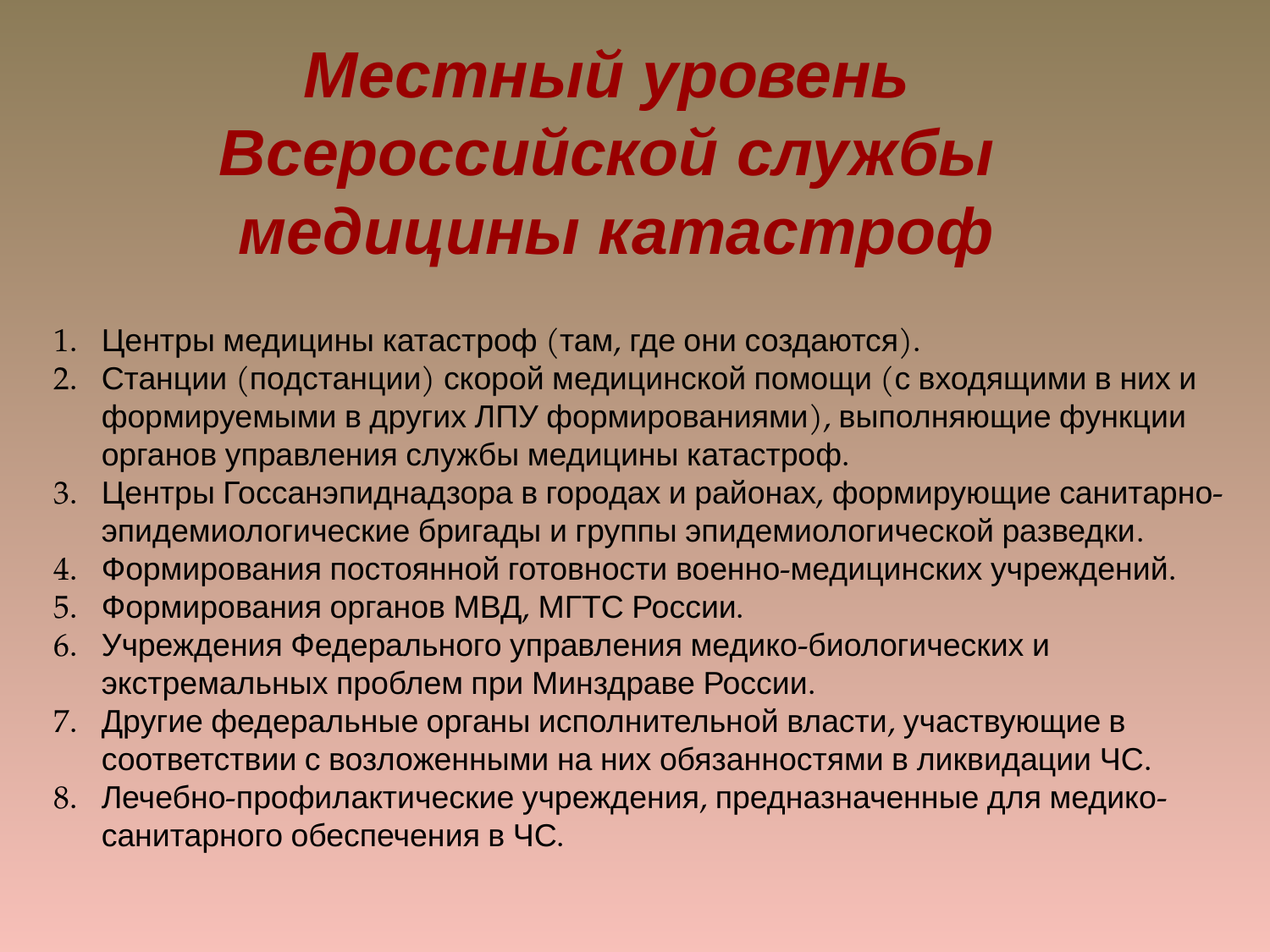

Местный уровень
Всероссийской службы
медицины катастроф
Центры медицины катастроф (там, где они создаются).
Станции (подстанции) скорой медицинской помощи (с входящими в них и формируемыми в других ЛПУ формированиями), выполняющие функции органов управления службы медицины катастроф.
Центры Госсанэпиднадзора в городах и районах, формирующие санитарно-эпидемиологические бригады и группы эпидемиологической разведки.
Формирования постоянной готовности военно-медицинских учреждений.
Формирования органов МВД, МГТС России.
Учреждения Федерального управления медико-биологических и экстремальных проблем при Минздраве России.
Другие федеральные органы исполнительной власти, участвующие в соответствии с возложенными на них обязанностями в ликвидации ЧС.
Лечебно-профилактические учреждения, предназначенные для медико-санитарного обеспечения в ЧС.